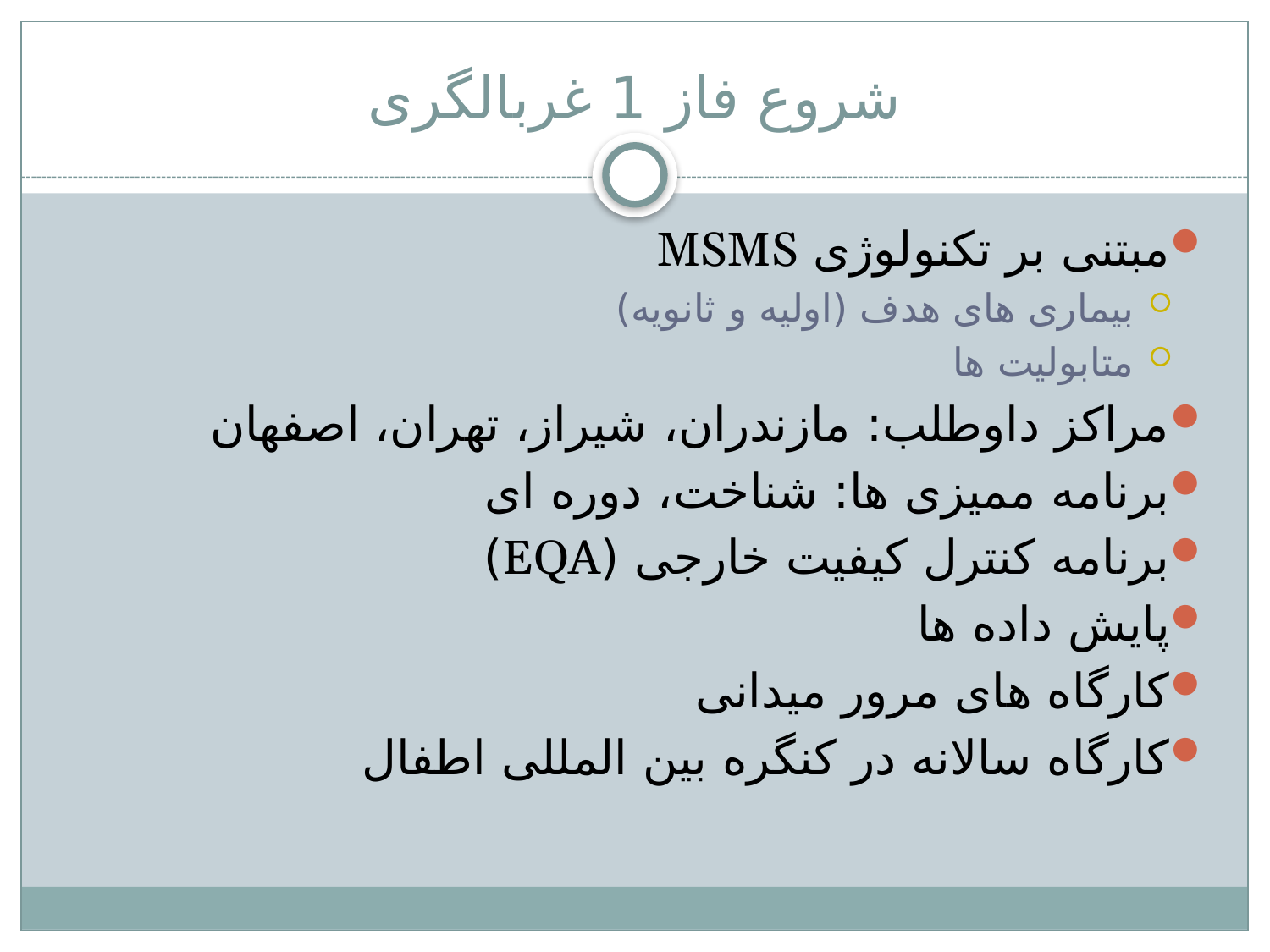

# شروع فاز 1 غربالگری
مبتنی بر تکنولوژی MSMS
بیماری های هدف (اولیه و ثانویه)
متابولیت ها
مراکز داوطلب: مازندران، شیراز، تهران، اصفهان
برنامه ممیزی ها: شناخت، دوره ای
برنامه کنترل کیفیت خارجی (EQA)
پایش داده ها
کارگاه های مرور میدانی
کارگاه سالانه در کنگره بین المللی اطفال